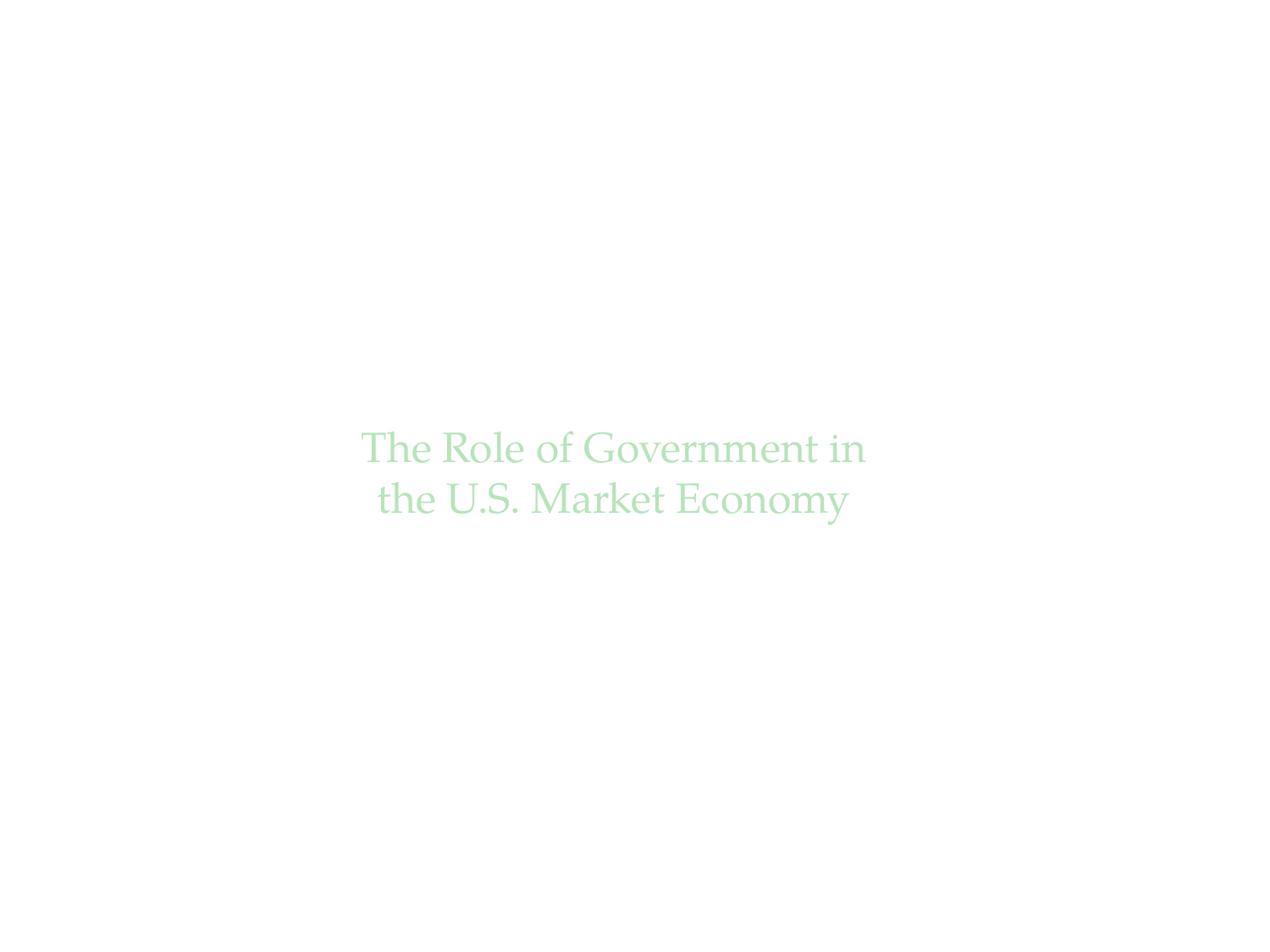

# The Role of Government in the U.S. Market Economy